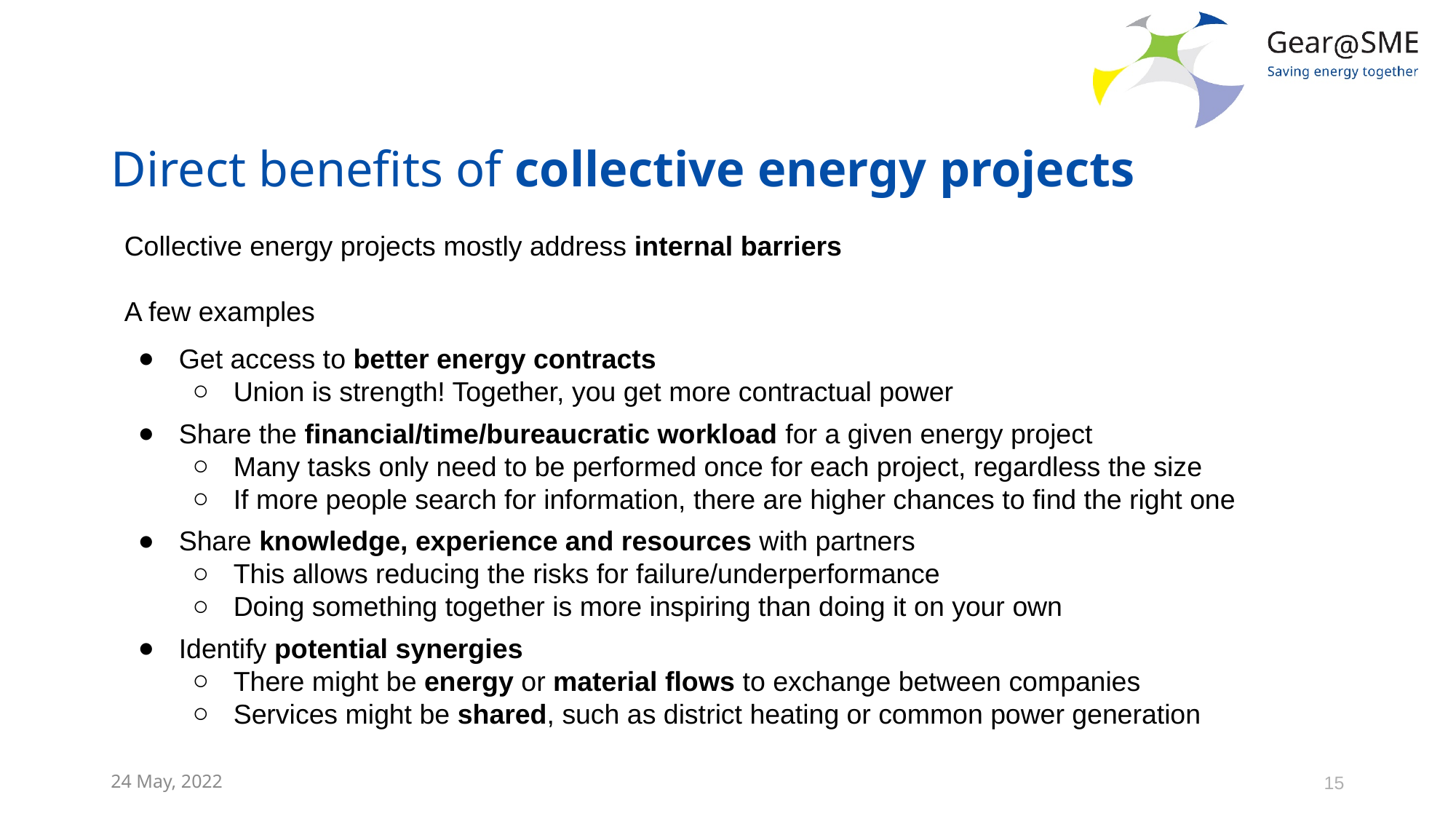

# Direct benefits of collective energy projects
Collective energy projects mostly address internal barriers

A few examples

Get access to better energy contracts
Union is strength! Together, you get more contractual power
Share the financial/time/bureaucratic workload for a given energy project
Many tasks only need to be performed once for each project, regardless the size
If more people search for information, there are higher chances to find the right one
Share knowledge, experience and resources with partners
This allows reducing the risks for failure/underperformance
Doing something together is more inspiring than doing it on your own
Identify potential synergies
There might be energy or material flows to exchange between companies
Services might be shared, such as district heating or common power generation

24 May, 2022
15